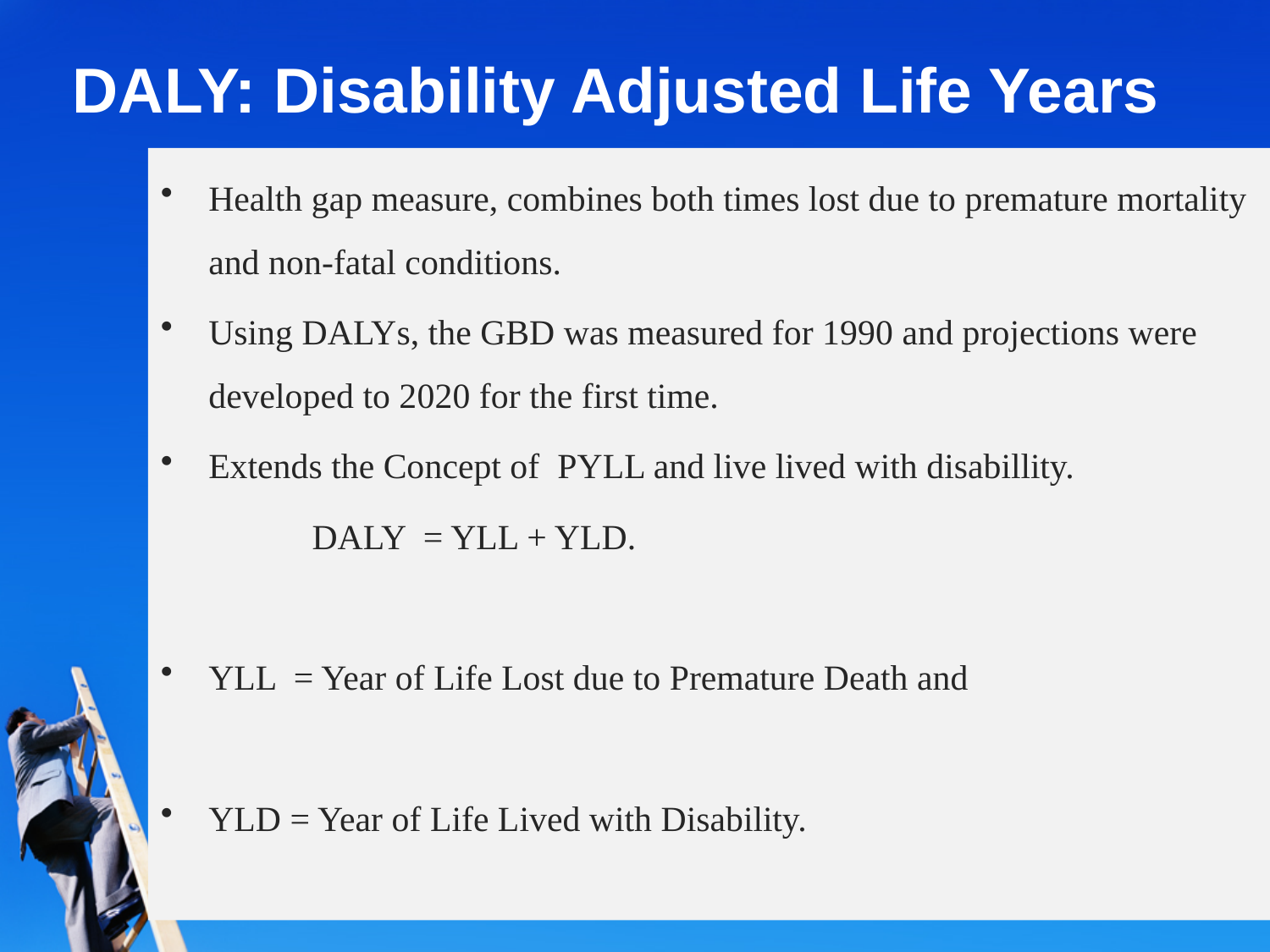

# DALY: Disability Adjusted Life Years
Health gap measure, combines both times lost due to premature mortality and non-fatal conditions.
Using DALYs, the GBD was measured for 1990 and projections were developed to 2020 for the first time.
Extends the Concept of  PYLL and live lived with disabillity.
                 DALY  = YLL + YLD.

YLL  = Year of Life Lost due to Premature Death and

YLD = Year of Life Lived with Disability.